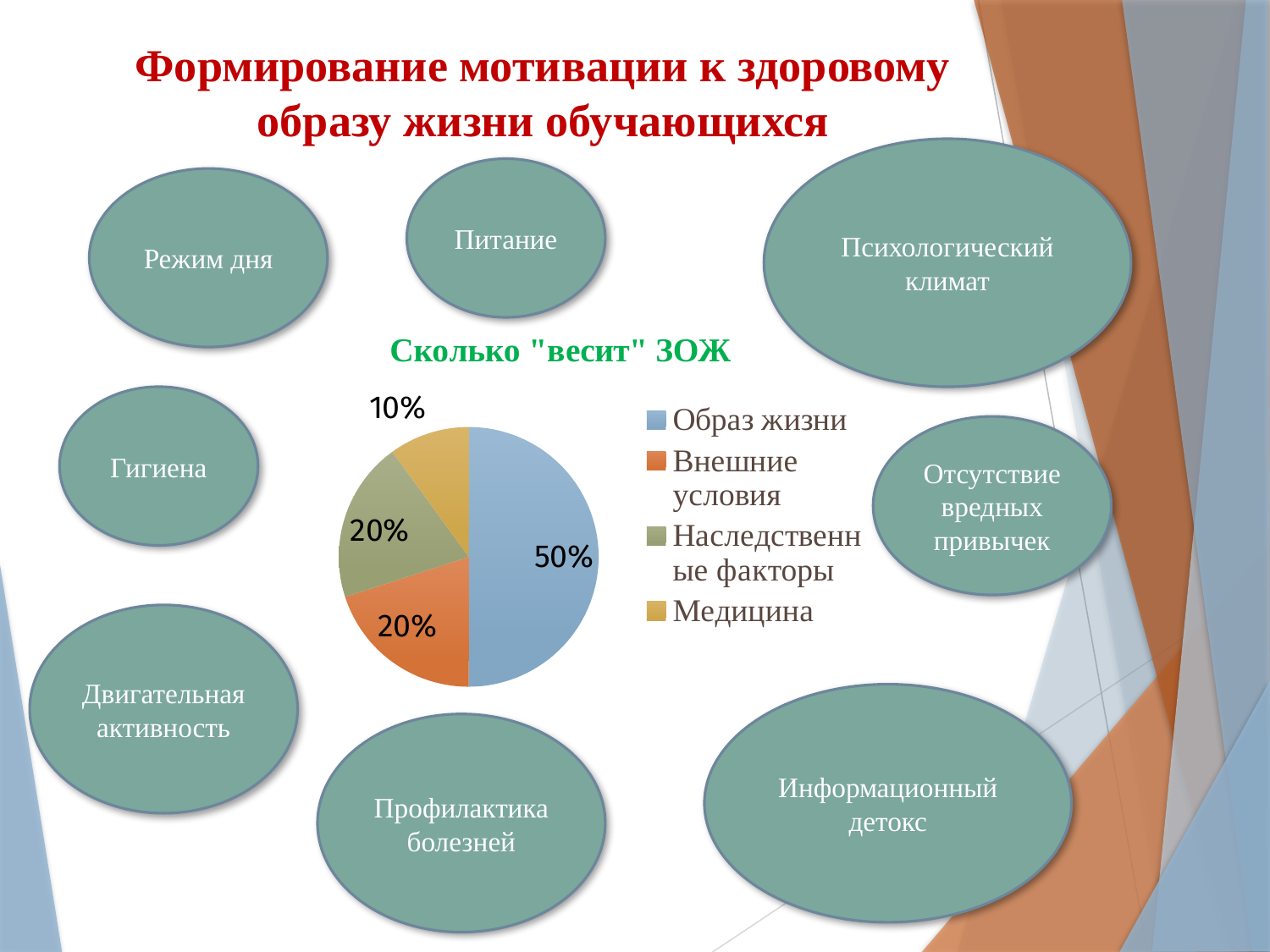

Формирование мотивации к здоровому образу жизни обучающихся
#
Психологический климат
Питание
Режим дня

### Chart: Сколько "весит" ЗОЖ

| Category | Сколько "весит" ЗОЖ |
|---|---|
| Образ жизни | 50.0 |
| Внешние условия | 20.0 |
| Наследственные факторы | 20.0 |
| Медицина | 10.0 |
Гигиена
Отсутствие вредных привычек
Двигательная активность
Информационный детокс
Профилактика болезней